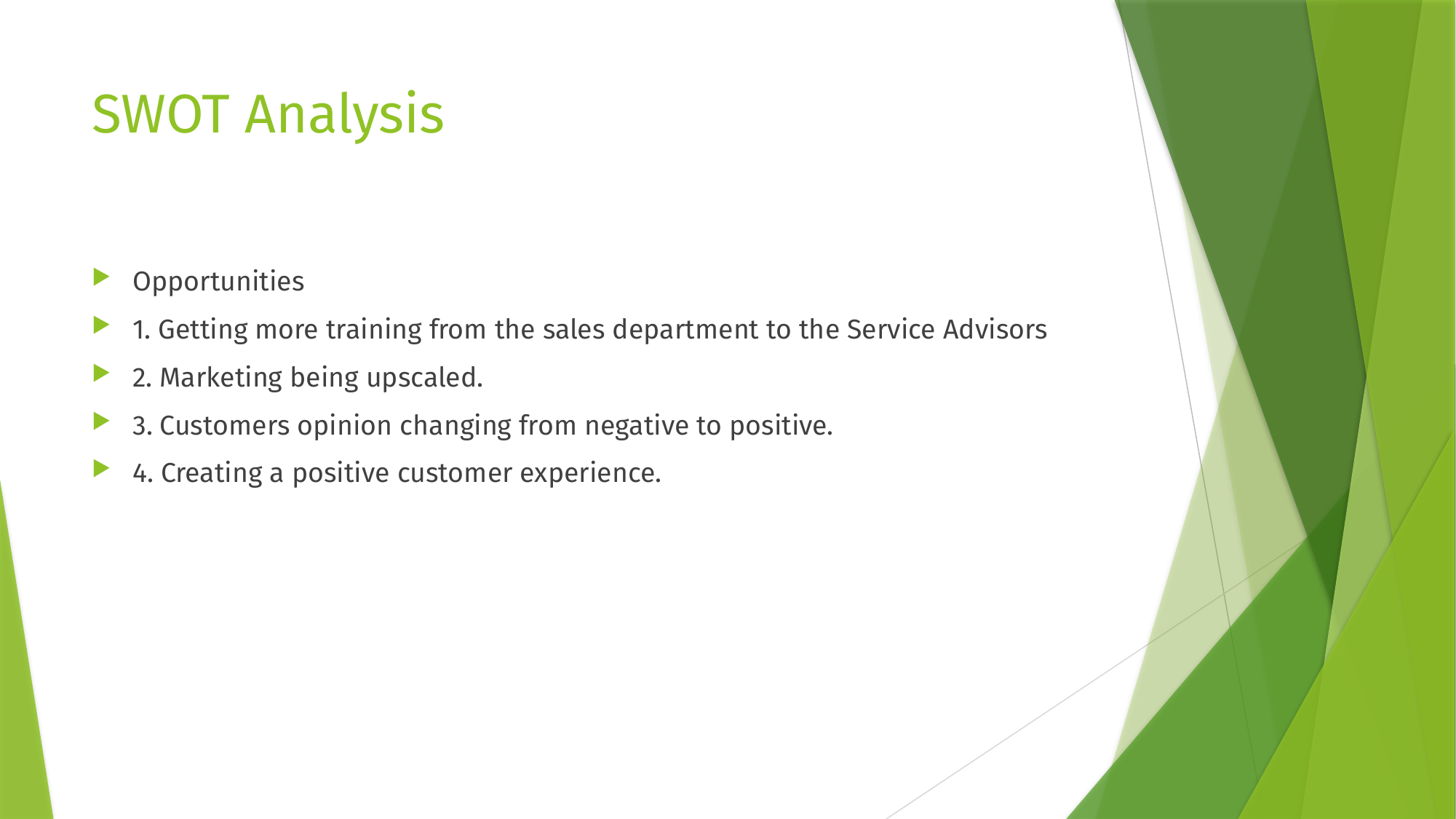

# SWOT Analysis
Opportunities
1. Getting more training from the sales department to the Service Advisors
2. Marketing being upscaled.
3. Customers opinion changing from negative to positive.
4. Creating a positive customer experience.